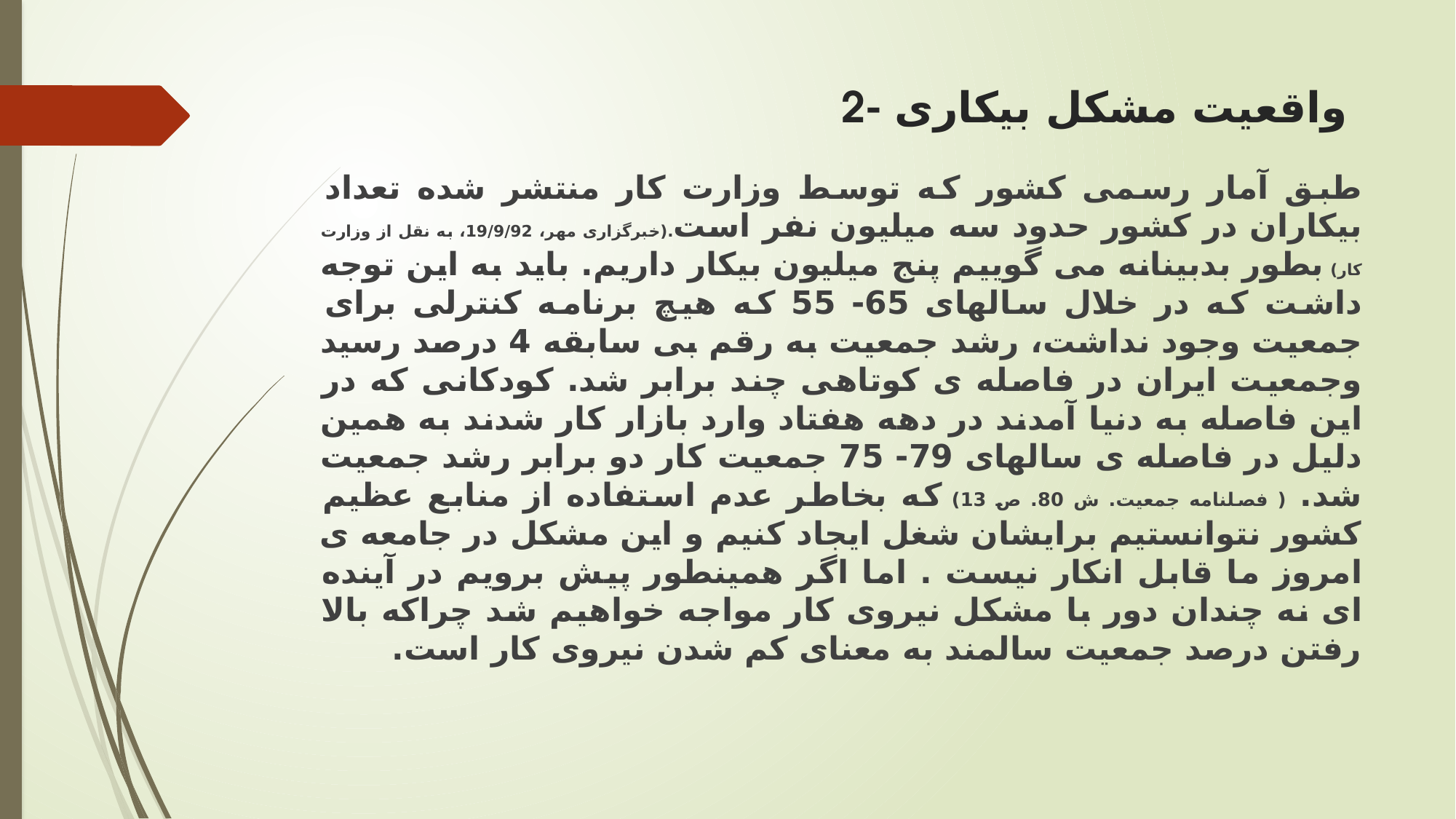

# 2- واقعیت مشکل بیکاری
طبق آمار رسمی کشور که توسط وزارت کار منتشر شده تعداد بیکاران در کشور حدود سه میلیون نفر است.(خبرگزاری مهر، 19/9/92، به نقل از وزارت کار) بطور بدبینانه می گوییم پنج میلیون بیکار داریم. باید به این توجه داشت که در خلال سالهای 65- 55 که هیچ برنامه کنترلی برای جمعیت وجود نداشت، رشد جمعیت به رقم بی سابقه 4 درصد رسید وجمعیت ایران در فاصله ی کوتاهی چند برابر شد. کودکانی که در این فاصله به دنیا آمدند در دهه هفتاد وارد بازار کار شدند به همین دلیل در فاصله ی سالهای 79- 75 جمعیت کار دو برابر رشد جمعیت شد. ( فصلنامه جمعیت. ش 80. ص 13) که بخاطر عدم استفاده از منابع عظیم کشور نتوانستیم برایشان شغل ایجاد کنیم و این مشکل در جامعه ی امروز ما قابل انکار نیست . اما اگر همینطور پیش برویم در آینده ای نه چندان دور با مشکل نیروی کار مواجه خواهیم شد چراکه بالا رفتن درصد جمعیت سالمند به معنای کم شدن نیروی کار است.